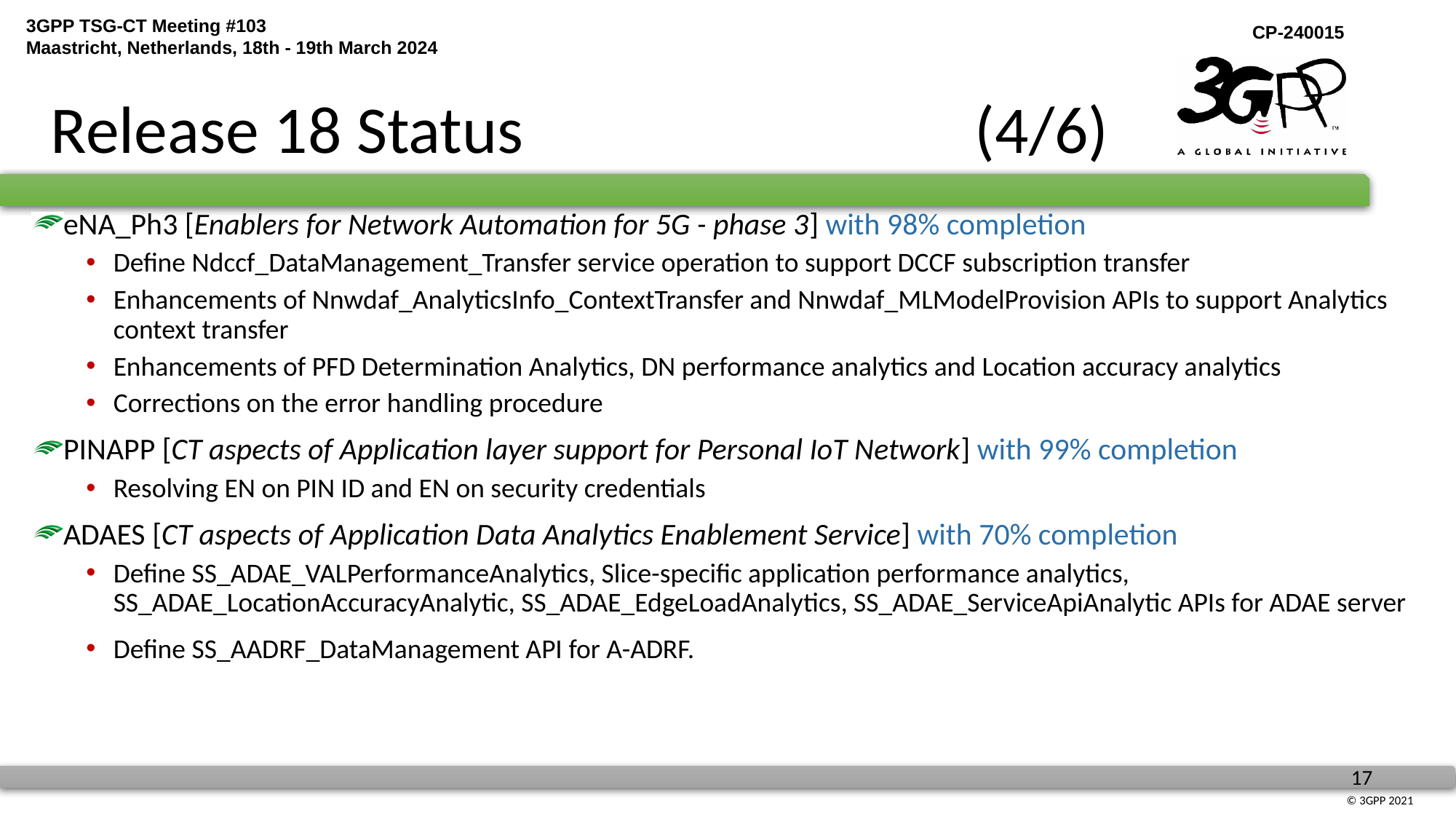

# Release 18 Status                              (4/6)
eNA_Ph3 [Enablers for Network Automation for 5G - phase 3] with 98% completion
Define Ndccf_DataManagement_Transfer service operation to support DCCF subscription transfer
Enhancements of Nnwdaf_AnalyticsInfo_ContextTransfer and Nnwdaf_MLModelProvision APIs to support Analytics context transfer
Enhancements of PFD Determination Analytics, DN performance analytics and Location accuracy analytics
Corrections on the error handling procedure
PINAPP [CT aspects of Application layer support for Personal IoT Network] with 99% completion
Resolving EN on PIN ID and EN on security credentials
ADAES [CT aspects of Application Data Analytics Enablement Service] with 70% completion
Define SS_ADAE_VALPerformanceAnalytics, Slice-specific application performance analytics, SS_ADAE_LocationAccuracyAnalytic, SS_ADAE_EdgeLoadAnalytics, SS_ADAE_ServiceApiAnalytic APIs for ADAE server
Define SS_AADRF_DataManagement API for A-ADRF.